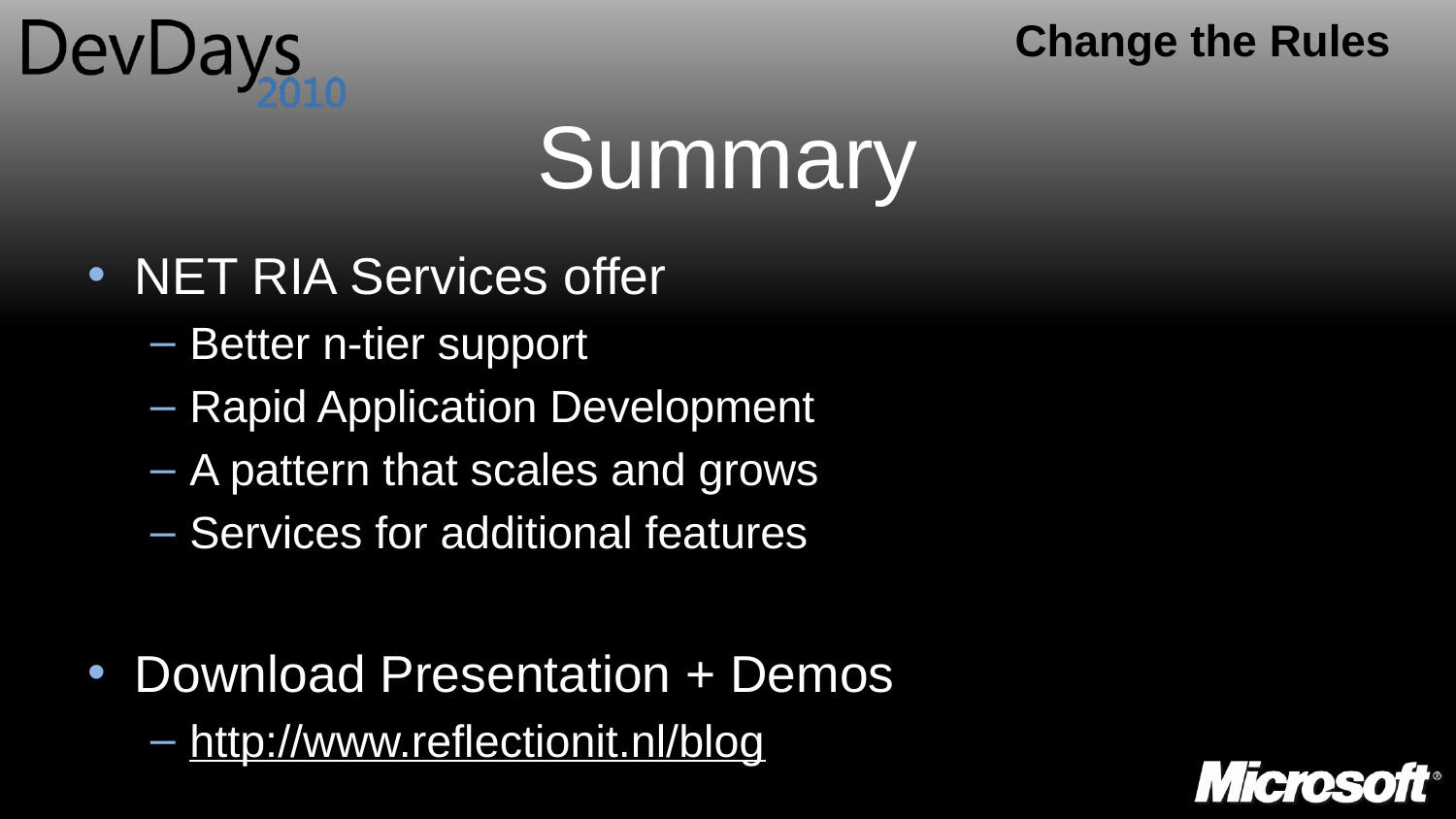

# Summary
NET RIA Services offer
Better n-tier support
Rapid Application Development
A pattern that scales and grows
Services for additional features

Download Presentation + Demos
http://www.reflectionit.nl/blog